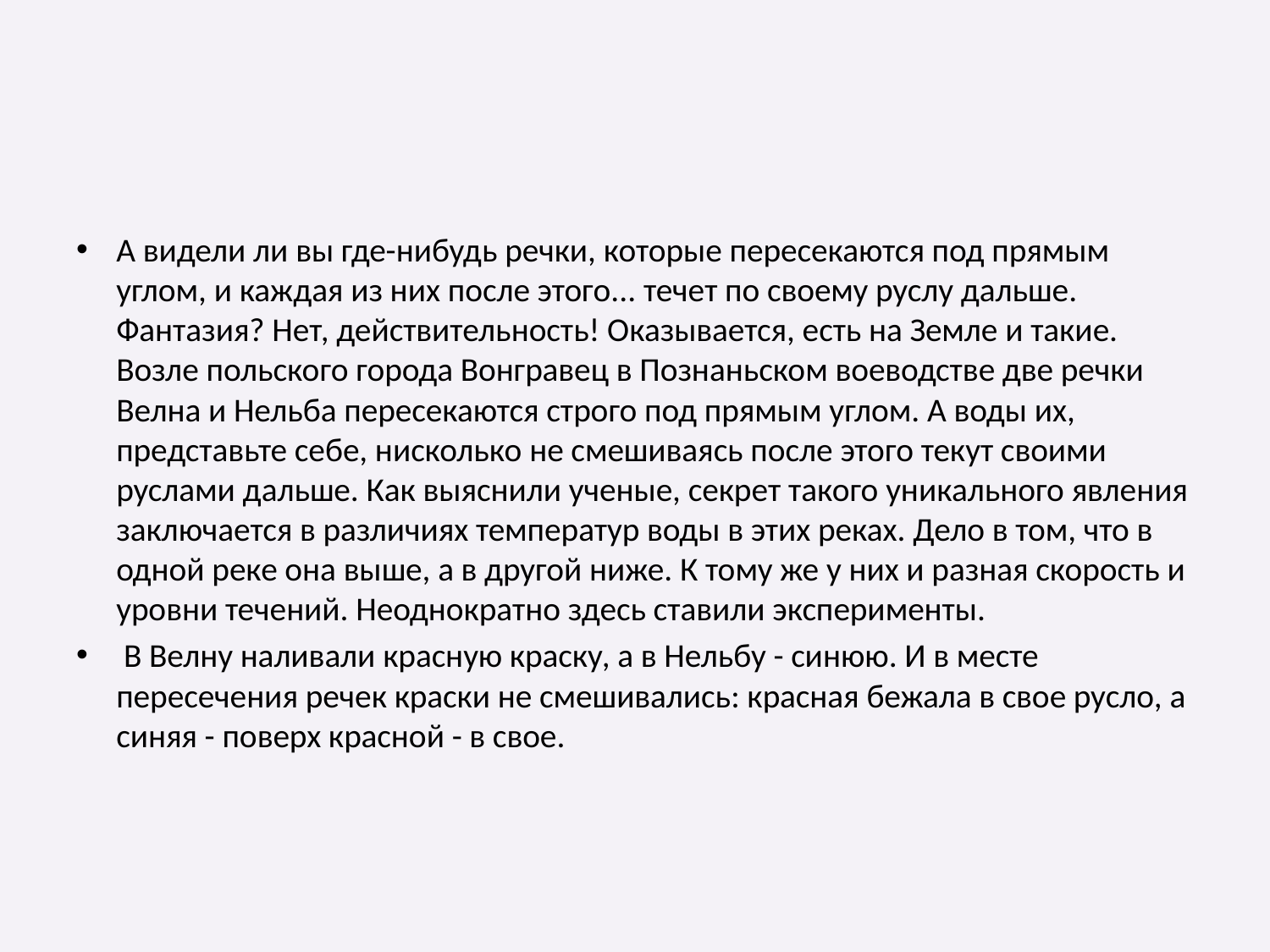

#
А видели ли вы где-нибудь речки, которые пересекаются под прямым углом, и каждая из них после этого... течет по своему руслу дальше. Фантазия? Нет, действительность! Оказывается, есть на Земле и такие. Возле польского города Вонгравец в Познаньском воеводстве две речки Велна и Нельба пересекаются строго под прямым углом. А воды их, представьте себе, нисколько не смешиваясь после этого текут своими руслами дальше. Как выяснили ученые, секрет такого уникального явления заключается в различиях температур воды в этих реках. Дело в том, что в одной реке она выше, а в другой ниже. К тому же у них и разная скорость и уровни течений. Неоднократно здесь ставили эксперименты.
 В Велну наливали красную краску, а в Нельбу - синюю. И в месте пересечения речек краски не смешивались: красная бежала в свое русло, а синяя - поверх красной - в свое.